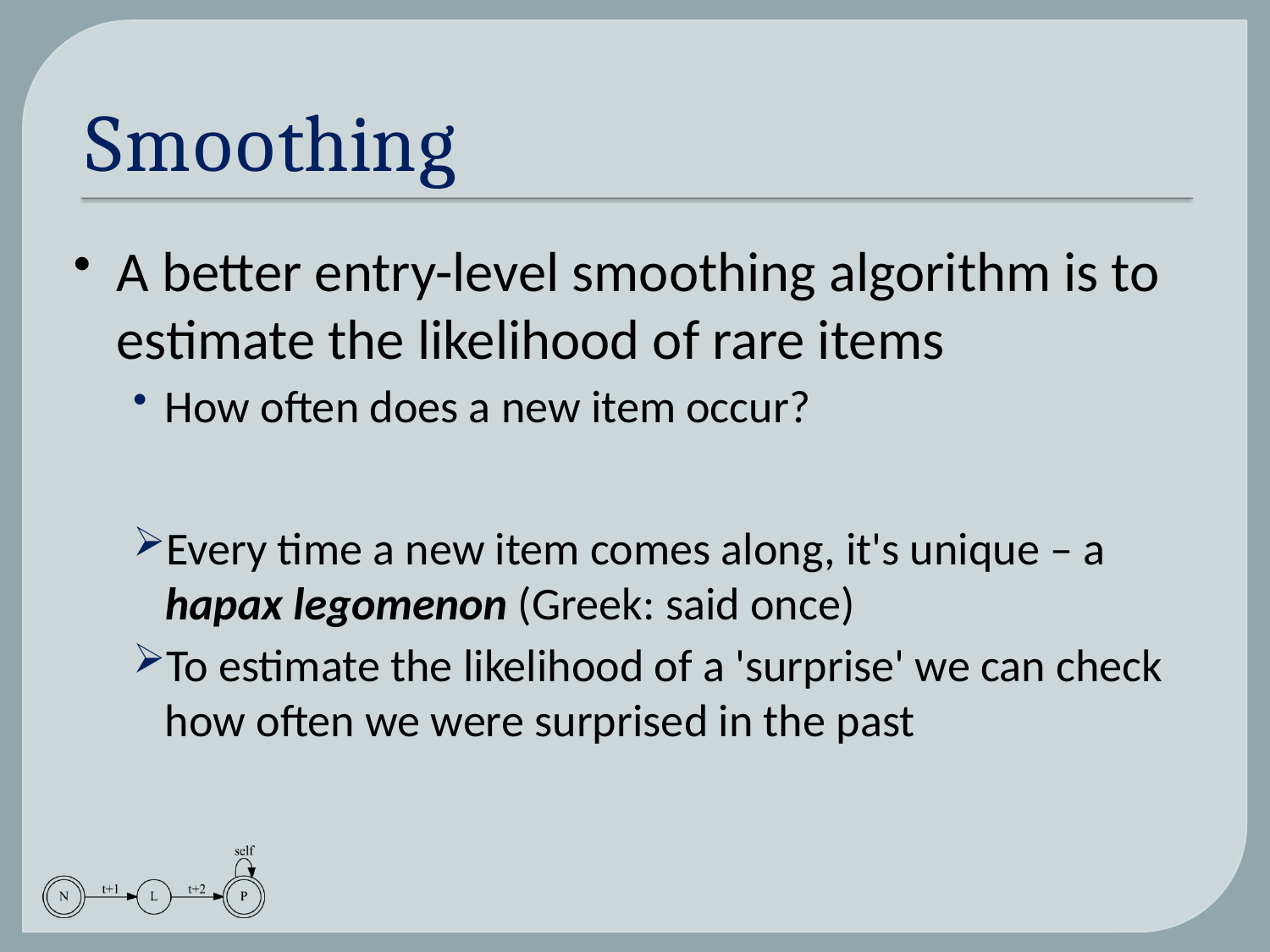

# Smoothing
A better entry-level smoothing algorithm is to estimate the likelihood of rare items
How often does a new item occur?

Every time a new item comes along, it's unique – a hapax legomenon (Greek: said once)
To estimate the likelihood of a 'surprise' we can check how often we were surprised in the past